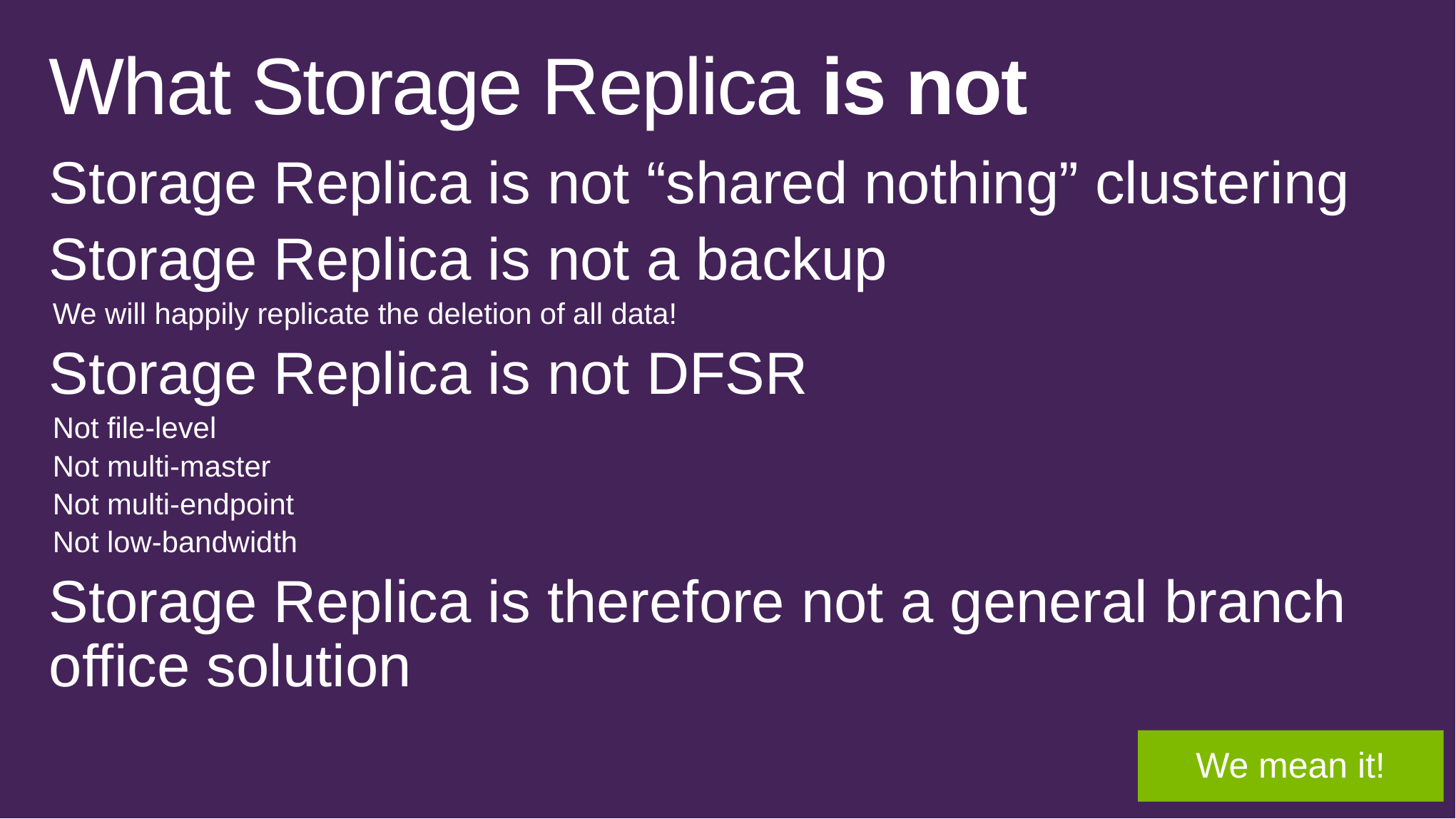

# What Storage Replica is not
Storage Replica is not “shared nothing” clustering
Storage Replica is not a backup
We will happily replicate the deletion of all data!
Storage Replica is not DFSR
Not file-level
Not multi-master
Not multi-endpoint
Not low-bandwidth
Storage Replica is therefore not a general branch office solution
We mean it!